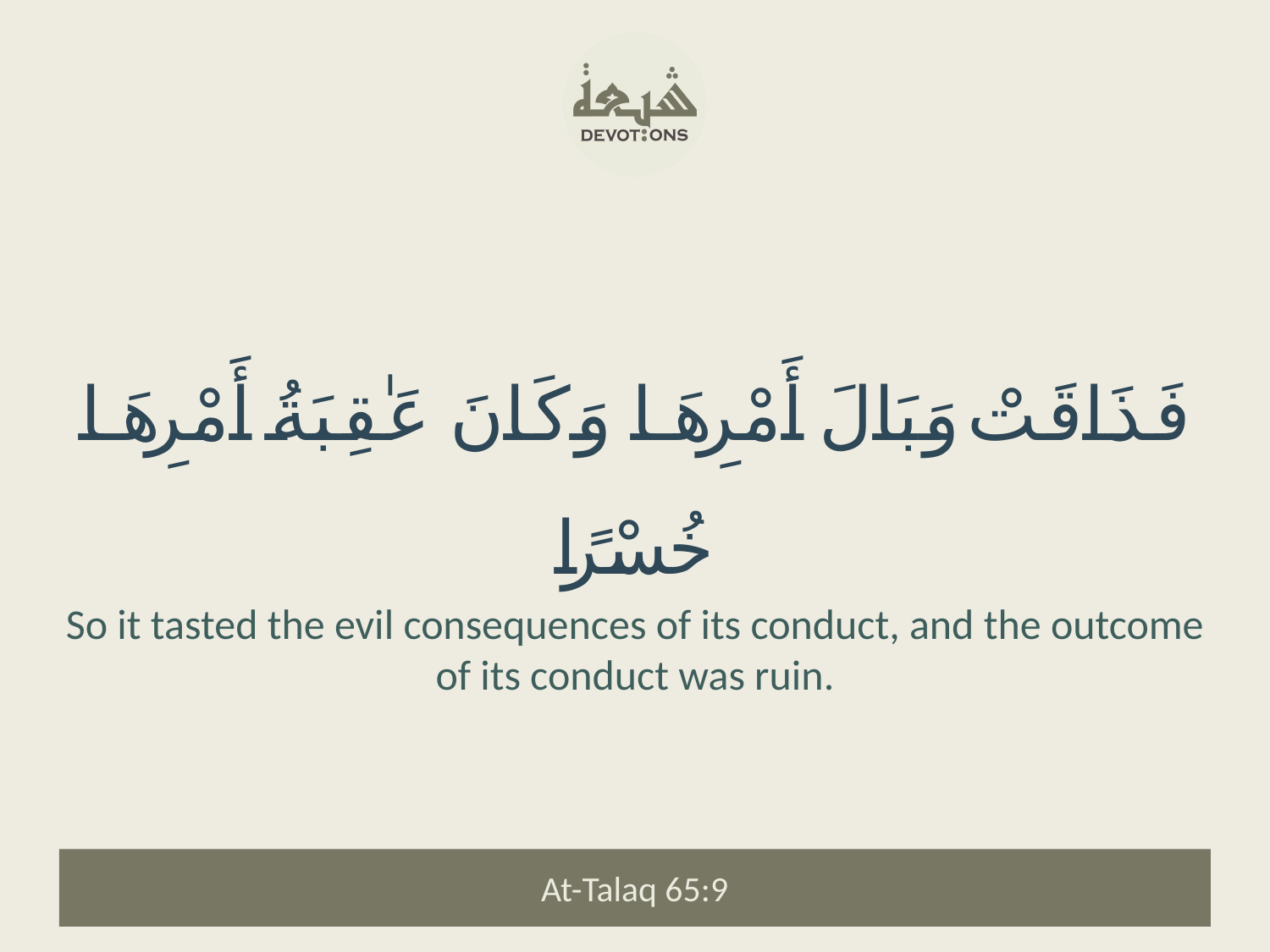

فَذَاقَتْ وَبَالَ أَمْرِهَا وَكَانَ عَـٰقِبَةُ أَمْرِهَا خُسْرًا
So it tasted the evil consequences of its conduct, and the outcome of its conduct was ruin.
At-Talaq 65:9